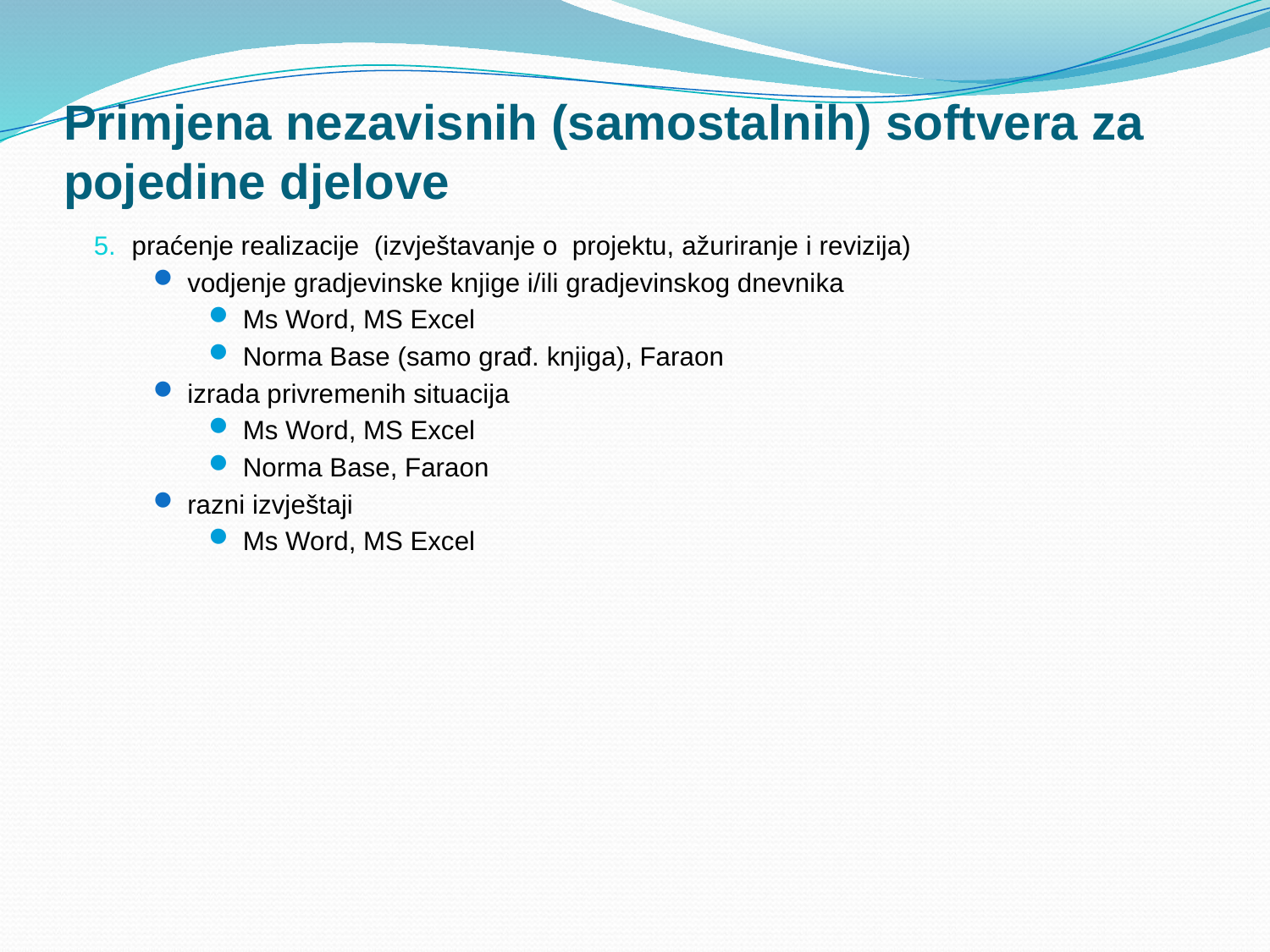

# Primjena nezavisnih (samostalnih) softvera za pojedine djelove
praćenje realizacije  (izvještavanje o  projektu, ažuriranje i revizija)
vodjenje gradjevinske knjige i/ili gradjevinskog dnevnika
Ms Word, MS Excel
Norma Base (samo građ. knjiga), Faraon
izrada privremenih situacija
Ms Word, MS Excel
Norma Base, Faraon
razni izvještaji
Ms Word, MS Excel